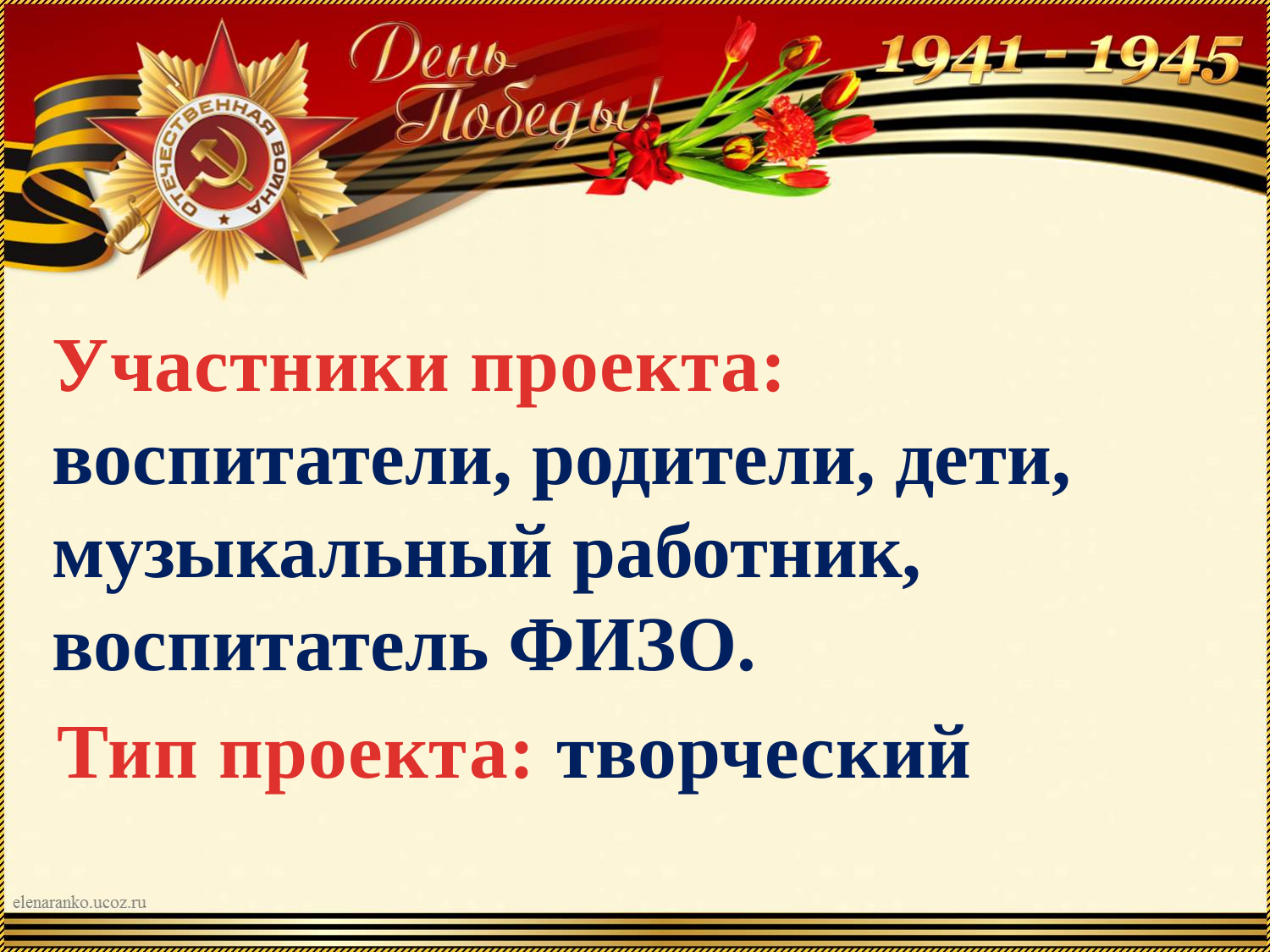

Участники проекта: воспитатели, родители, дети, музыкальный работник, воспитатель ФИЗО.

Тип проекта: творческий